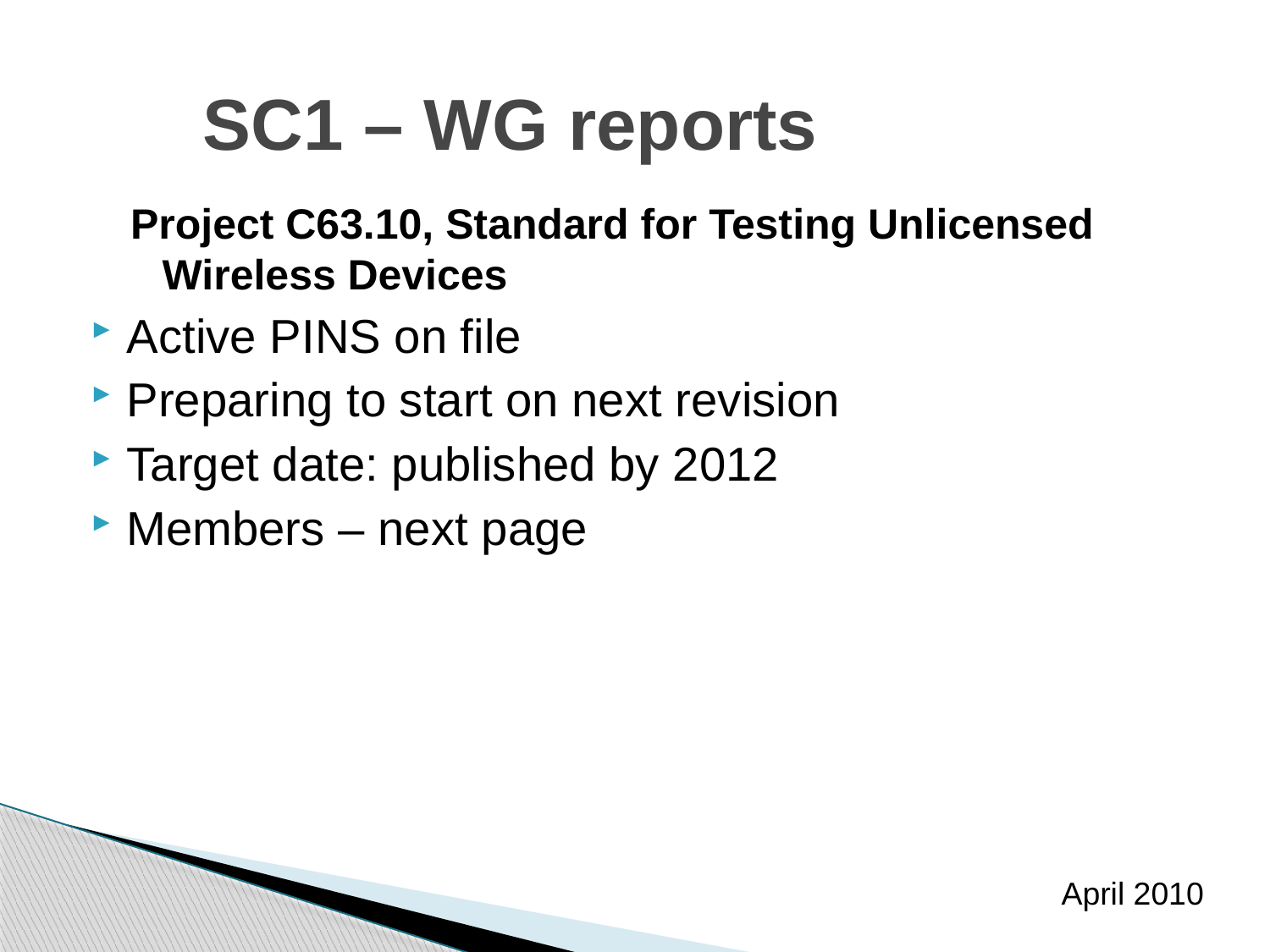

# SC1 – WG reports
Project C63.10, Standard for Testing Unlicensed Wireless Devices
Active PINS on file
Preparing to start on next revision
Target date: published by 2012
Members – next page

April 2010